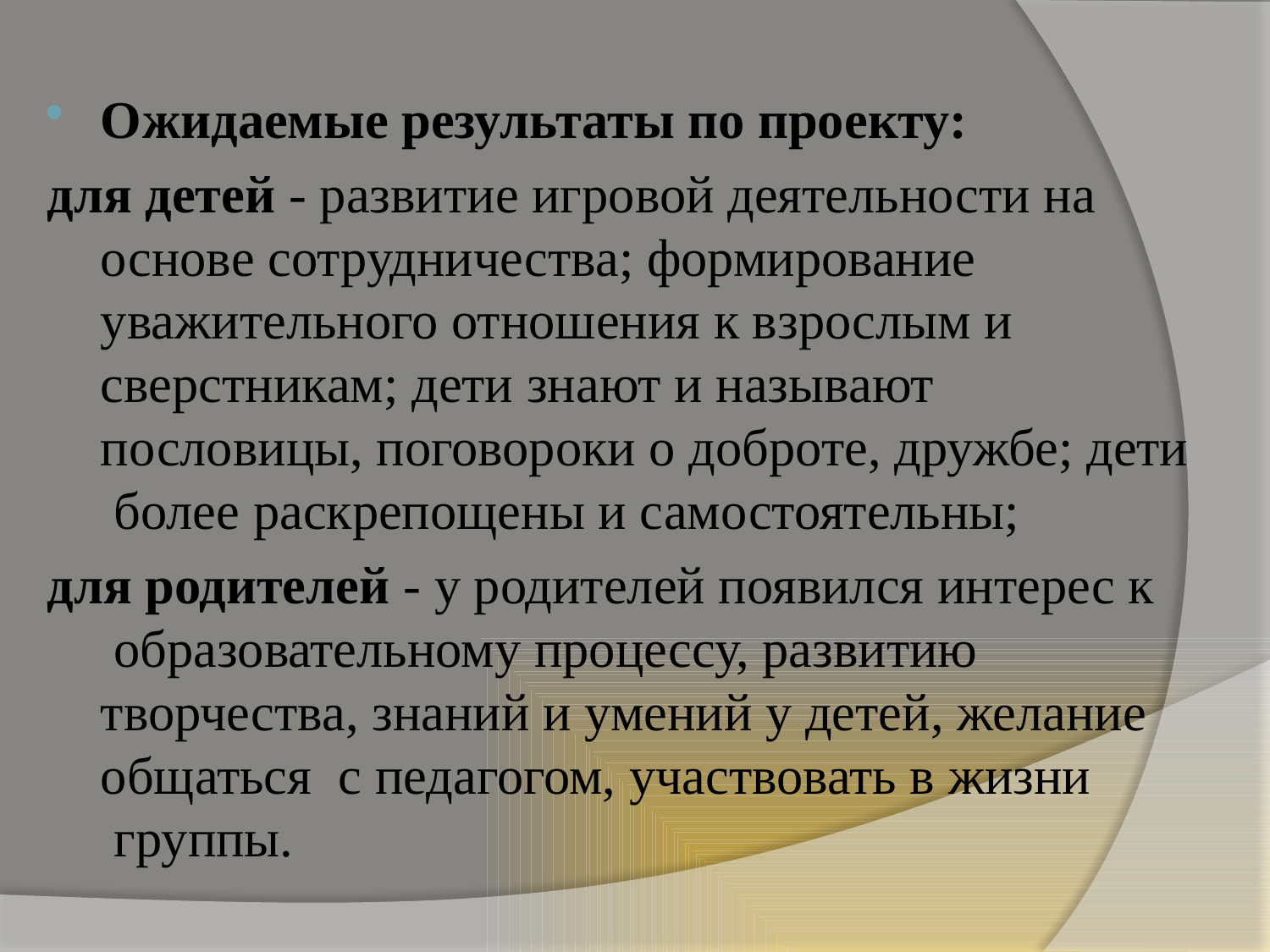

#
Ожидаемые результаты по проекту:
для детей - развитие игровой деятельности на основе сотрудничества; формирование уважительного отношения к взрослым и сверстникам; дети знают и называют  пословицы, поговороки о доброте, дружбе; дети  более раскрепощены и самостоятельны;
для родителей - у родителей появился интерес к  образовательному процессу, развитию творчества, знаний и умений у детей, желание общаться  с педагогом, участвовать в жизни  группы.